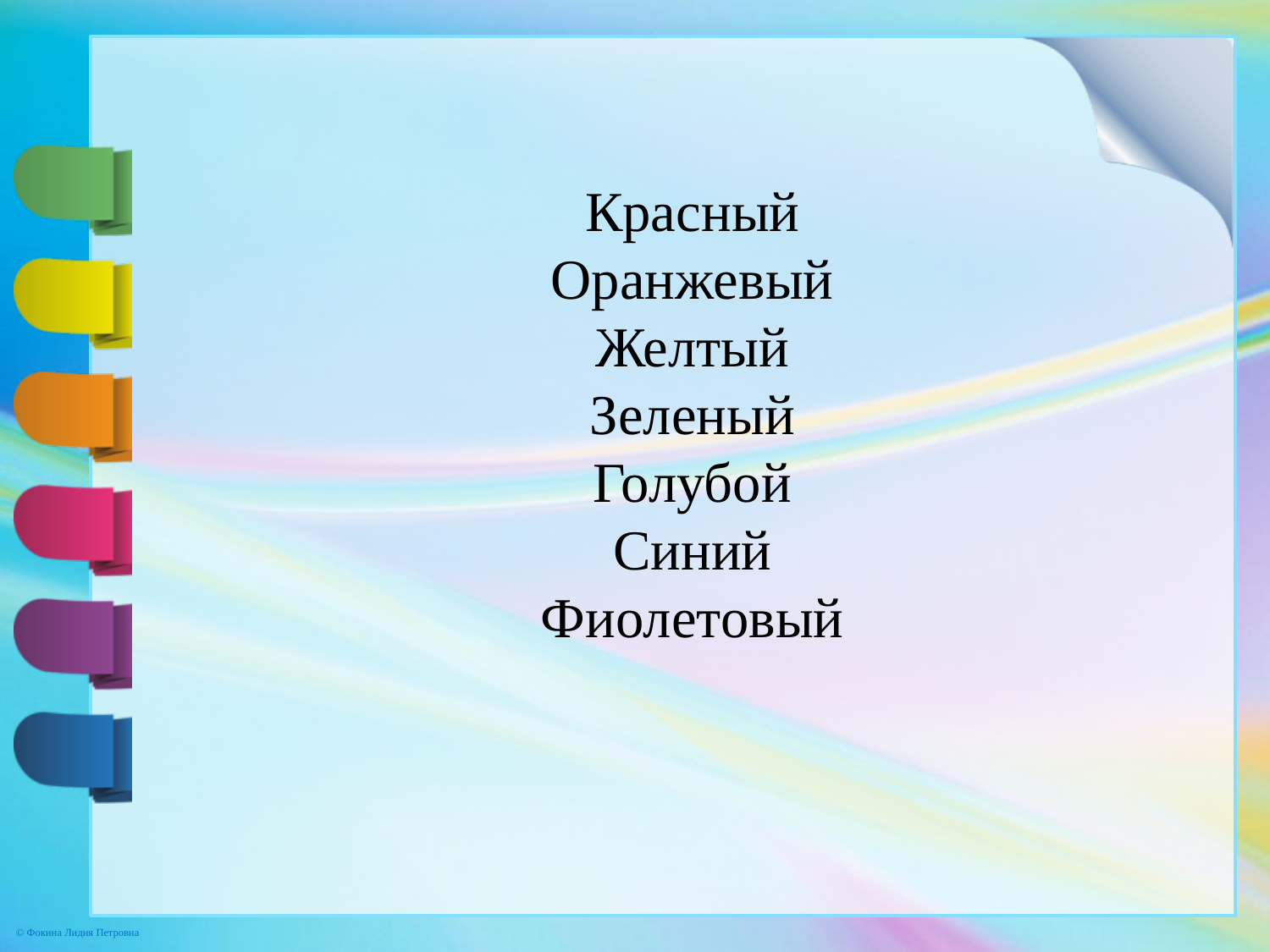

Красный
Оранжевый
Желтый
Зеленый
Голубой
Синий
Фиолетовый